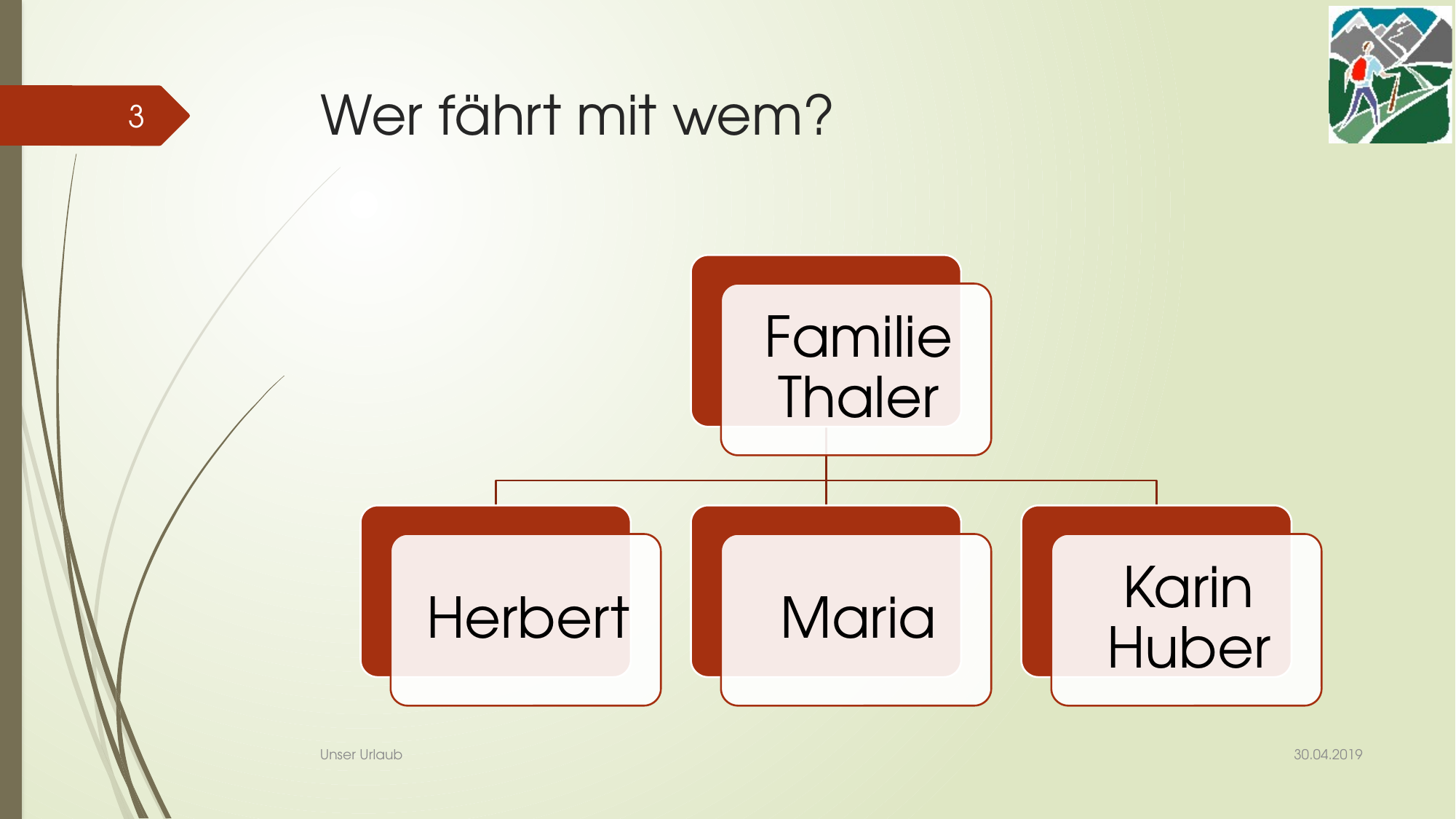

# Wer fährt mit wem?
3
Familie Thaler
Herbert
Maria
Karin Huber
30.04.2019
Unser Urlaub